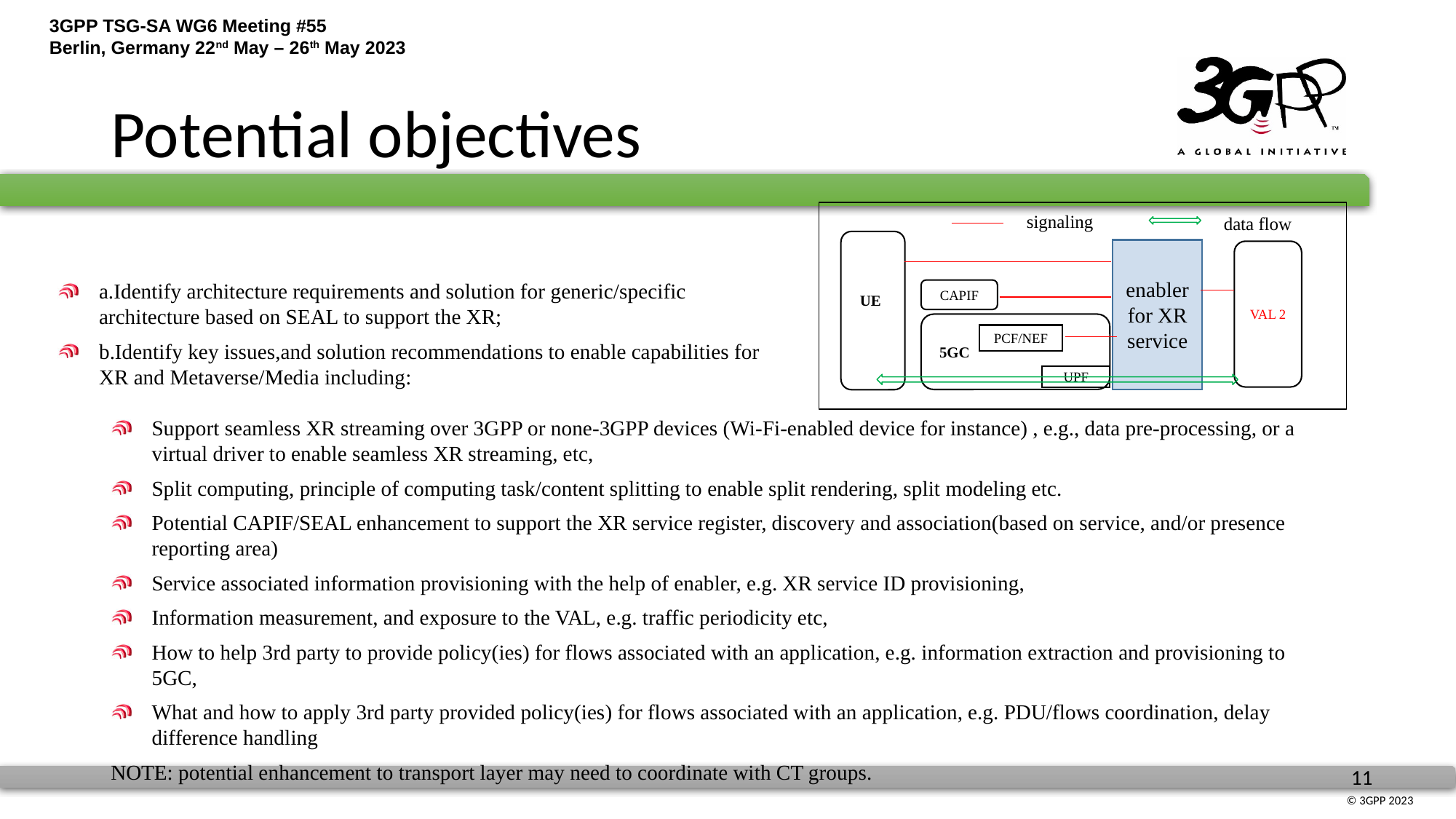

# Potential objectives

signaling
data flow

enabler for XR service
VAL 2
CAPIF
UE
 5GC
PCF/NEF
UPF

a.Identify architecture requirements and solution for generic/specific architecture based on SEAL to support the XR;
b.Identify key issues,and solution recommendations to enable capabilities for XR and Metaverse/Media including:
Support seamless XR streaming over 3GPP or none-3GPP devices (Wi-Fi-enabled device for instance) , e.g., data pre-processing, or a virtual driver to enable seamless XR streaming, etc,
Split computing, principle of computing task/content splitting to enable split rendering, split modeling etc.
Potential CAPIF/SEAL enhancement to support the XR service register, discovery and association(based on service, and/or presence reporting area)
Service associated information provisioning with the help of enabler, e.g. XR service ID provisioning,
Information measurement, and exposure to the VAL, e.g. traffic periodicity etc,
How to help 3rd party to provide policy(ies) for flows associated with an application, e.g. information extraction and provisioning to 5GC,
What and how to apply 3rd party provided policy(ies) for flows associated with an application, e.g. PDU/flows coordination, delay difference handling
NOTE: potential enhancement to transport layer may need to coordinate with CT groups.